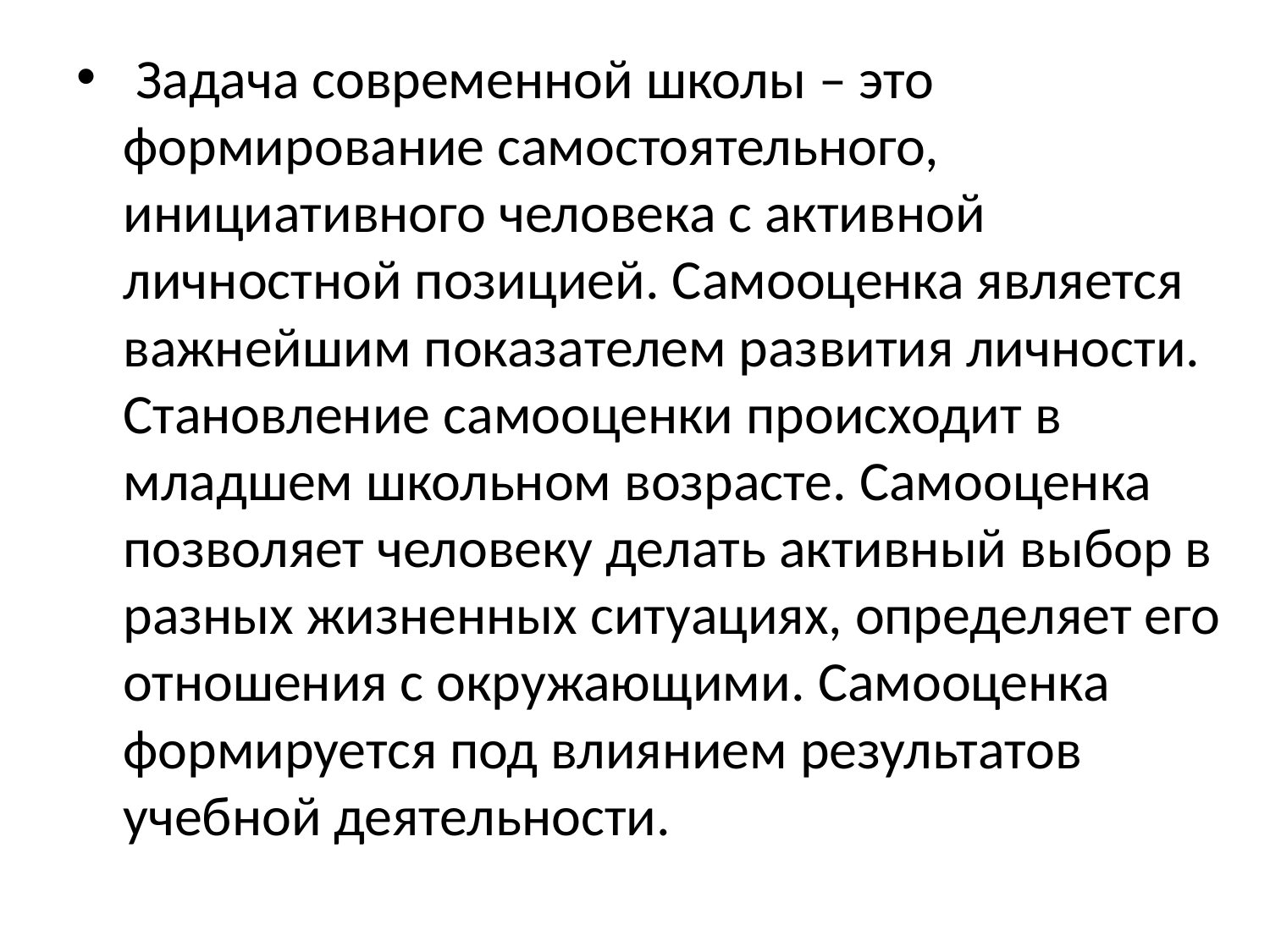

Задача современной школы – это формирование самостоятельного, инициативного человека с активной личностной позицией. Самооценка является важнейшим показателем развития личности. Становление самооценки происходит в младшем школьном возрасте. Самооценка позволяет человеку делать активный выбор в разных жизненных ситуациях, определяет его отношения с окружающими. Самооценка формируется под влиянием результатов учебной деятельности.